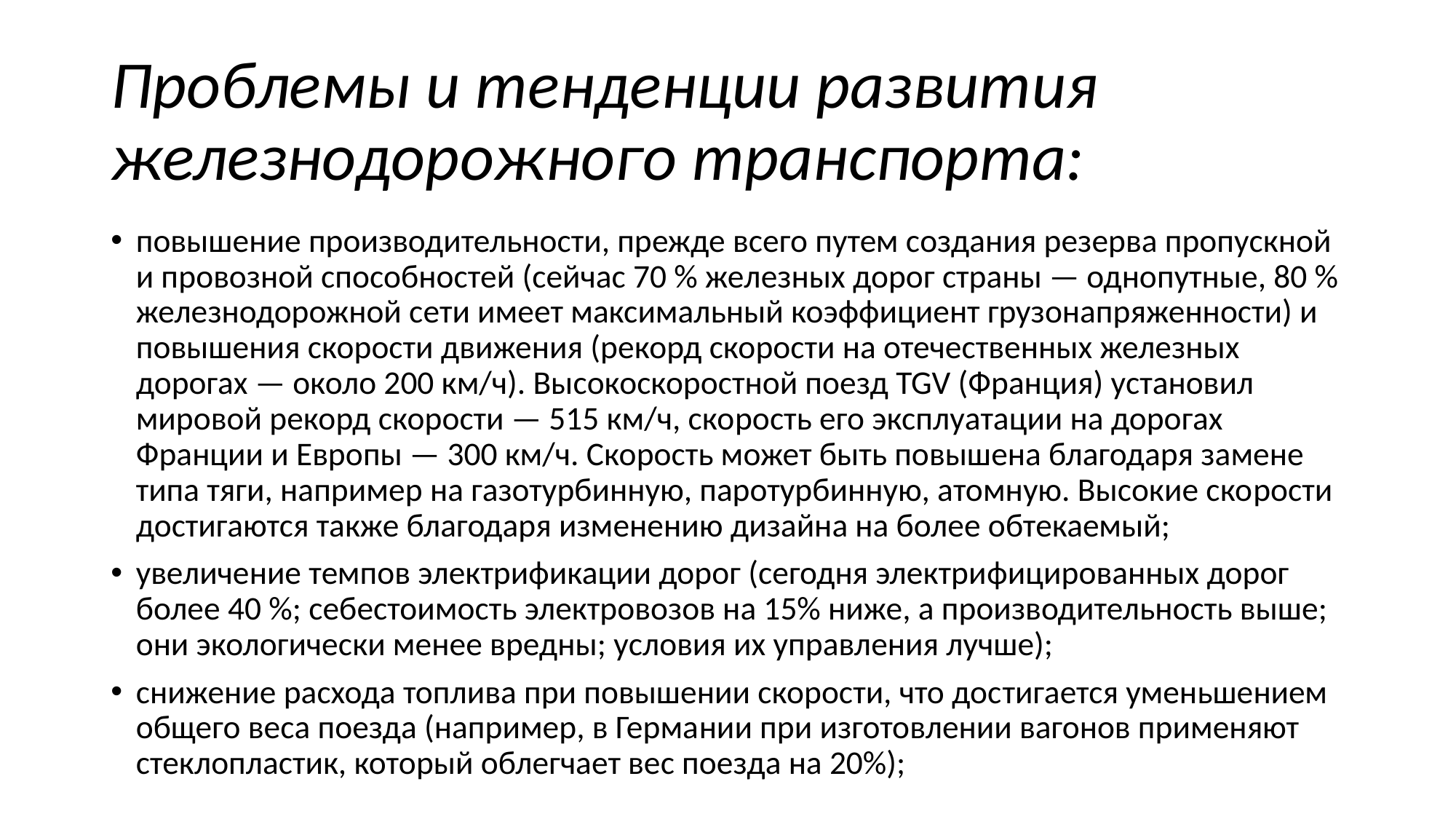

# Проблемы и тенденции развития железнодорожного транспорта:
повышение производительности, прежде всего путем создания резерва пропускной и провозной способностей (сейчас 70 % же­лезных дорог страны — однопутные, 80 % железнодорожной сети имеет максимальный коэффициент грузонапряженности) и по­вышения скорости движения (рекорд скорости на отечественных железных дорогах — около 200 км/ч). Высокоскоростной поезд TGV (Франция) установил мировой рекорд скорости — 515 км/ч, ско­рость его эксплуатации на дорогах Франции и Европы — 300 км/ч. Скорость может быть повышена благодаря замене типа тяги, на­пример на газотурбинную, паротурбинную, атомную. Высокие ско­рости достигаются также благодаря изменению дизайна на более обтекаемый;
увеличение темпов электрификации дорог (сегодня электри­фицированных дорог более 40 %; себестоимость электровозов на 15% ниже, а производительность выше; они экологически менее вредны; условия их управления лучше);
снижение расхода топлива при повышении скорости, что дос­тигается уменьшением общего веса поезда (например, в Герма­нии при изготовлении вагонов применяют стеклопластик, кото­рый облегчает вес поезда на 20%);